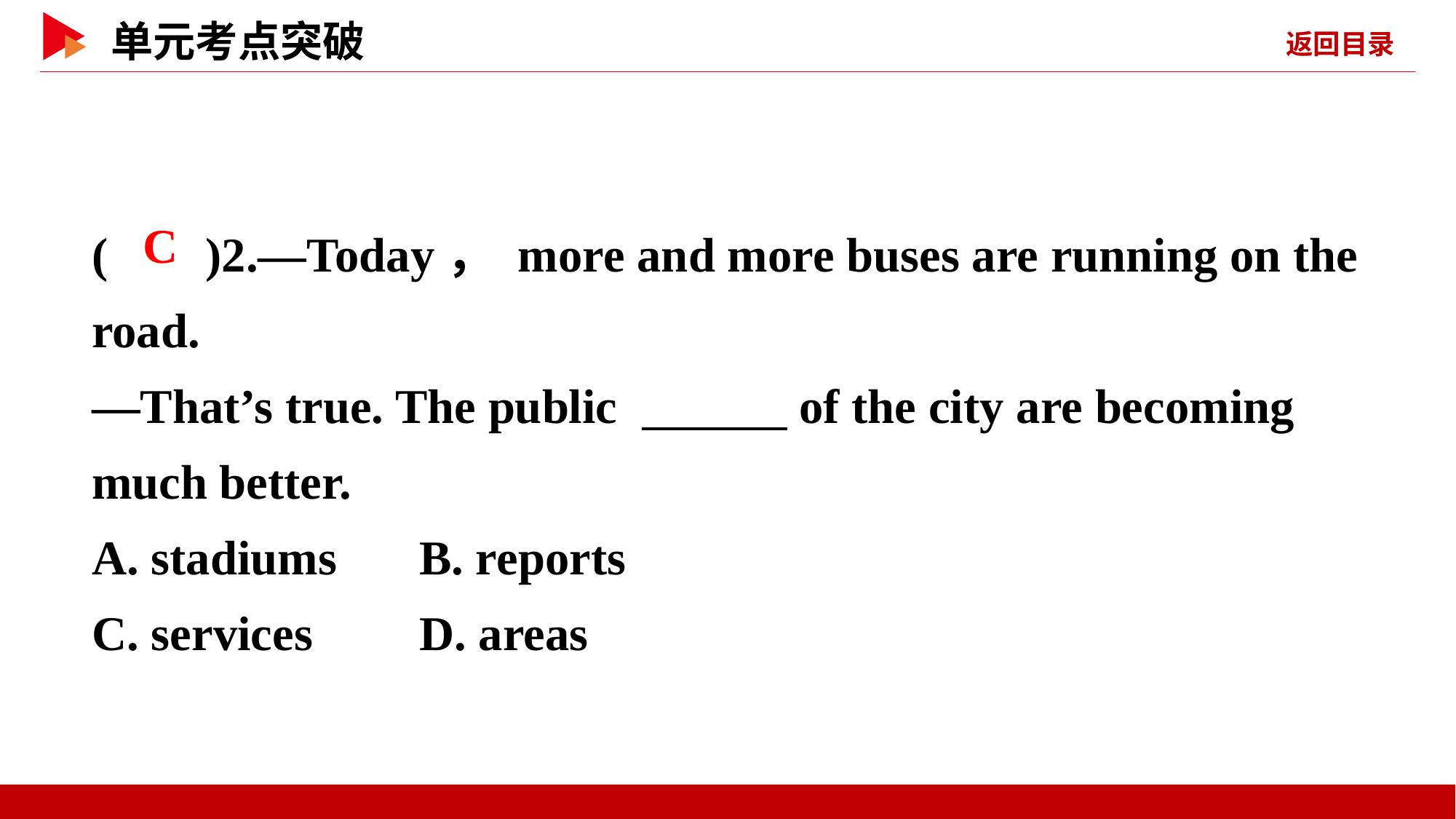

(        )2.—Today， more and more buses are running on the road.
—That’s true. The public 　　　of the city are becoming much better.
A. stadiums	B. reports
C. services	D. areas
   C